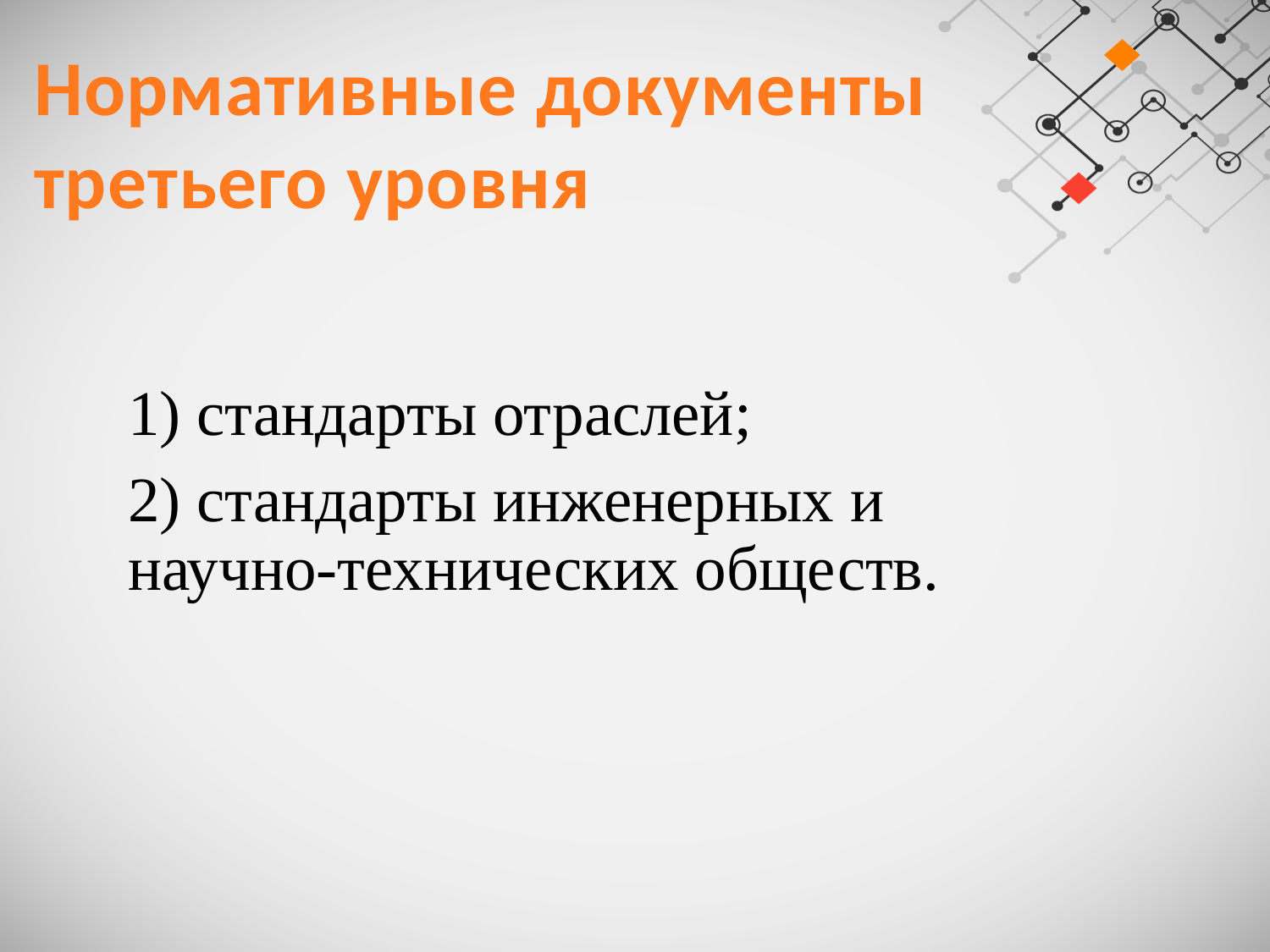

Нормативные документы
третьего уровня
1) стандарты отраслей;
2) стандарты инженерных и научно-технических обществ.